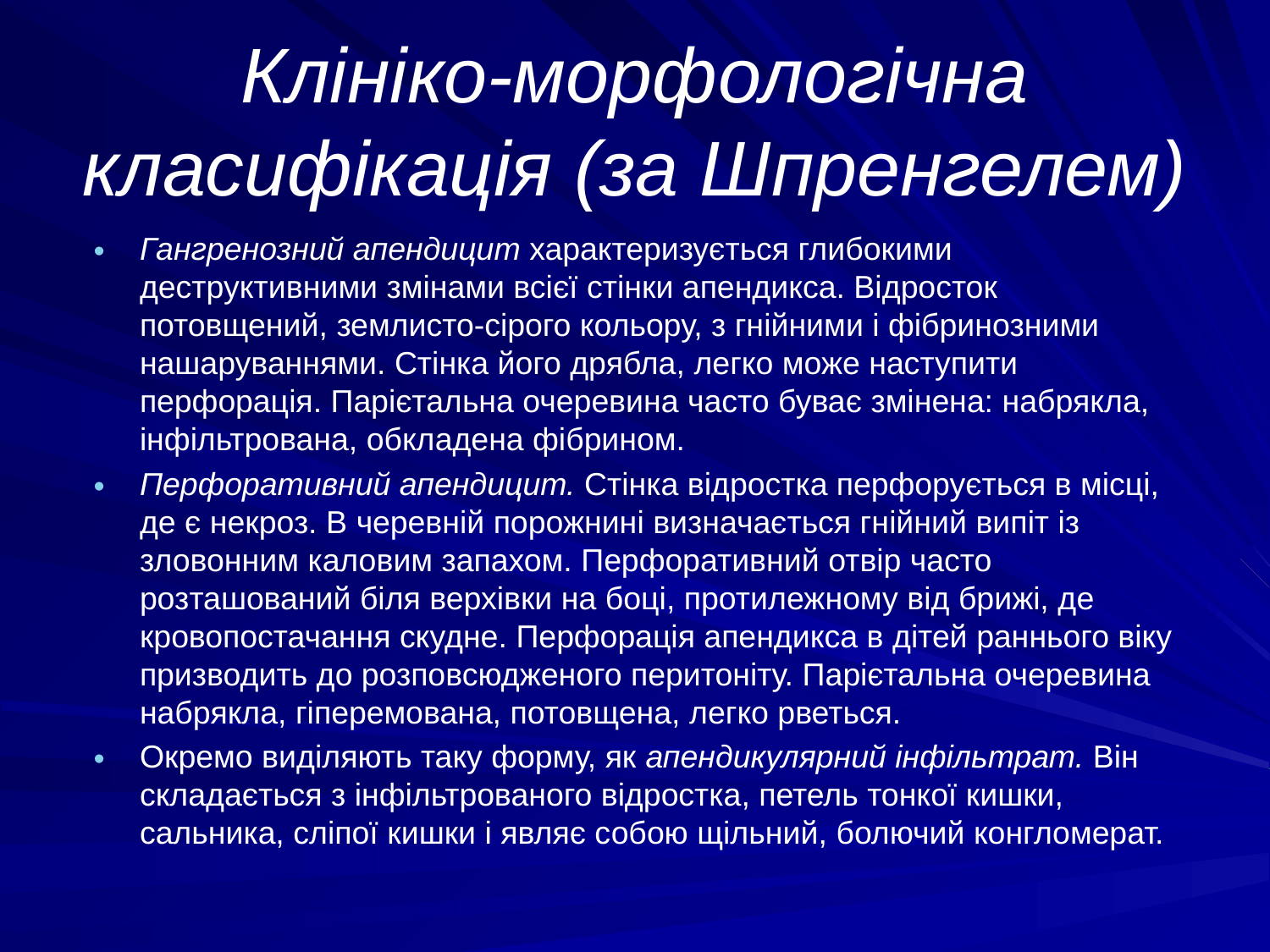

# Клініко-морфологічна класифікація (за Шпренгелем)
Гангренозний апендицит характеризується глибокими деструктивними змінами всієї стінки апендикса. Відросток потовщений, землисто-сірого кольору, з гнійними і фібринозними нашаруваннями. Стінка його дрябла, легко може наступити перфорація. Парієтальна очеревина часто буває змінена: набрякла, інфільтрована, обкладена фібрином.
Перфоративний апендицит. Стінка відростка перфорується в місці, де є некроз. В черевній порожнині визначається гнійний випіт із зловонним каловим запахом. Перфоративний отвір часто розташований біля верхівки на боці, протилежному від брижі, де кровопостачання скудне. Перфорація апендикса в дітей раннього віку призводить до розповсюдженого перитоніту. Парієтальна очеревина набрякла, гіперемована, потовщена, легко рветься.
Окремо виділяють таку форму, як апендикулярний інфільтрат. Він складається з інфільтрованого відростка, петель тонкої кишки, сальника, сліпої кишки і являє собою щільний, болючий конгломерат.